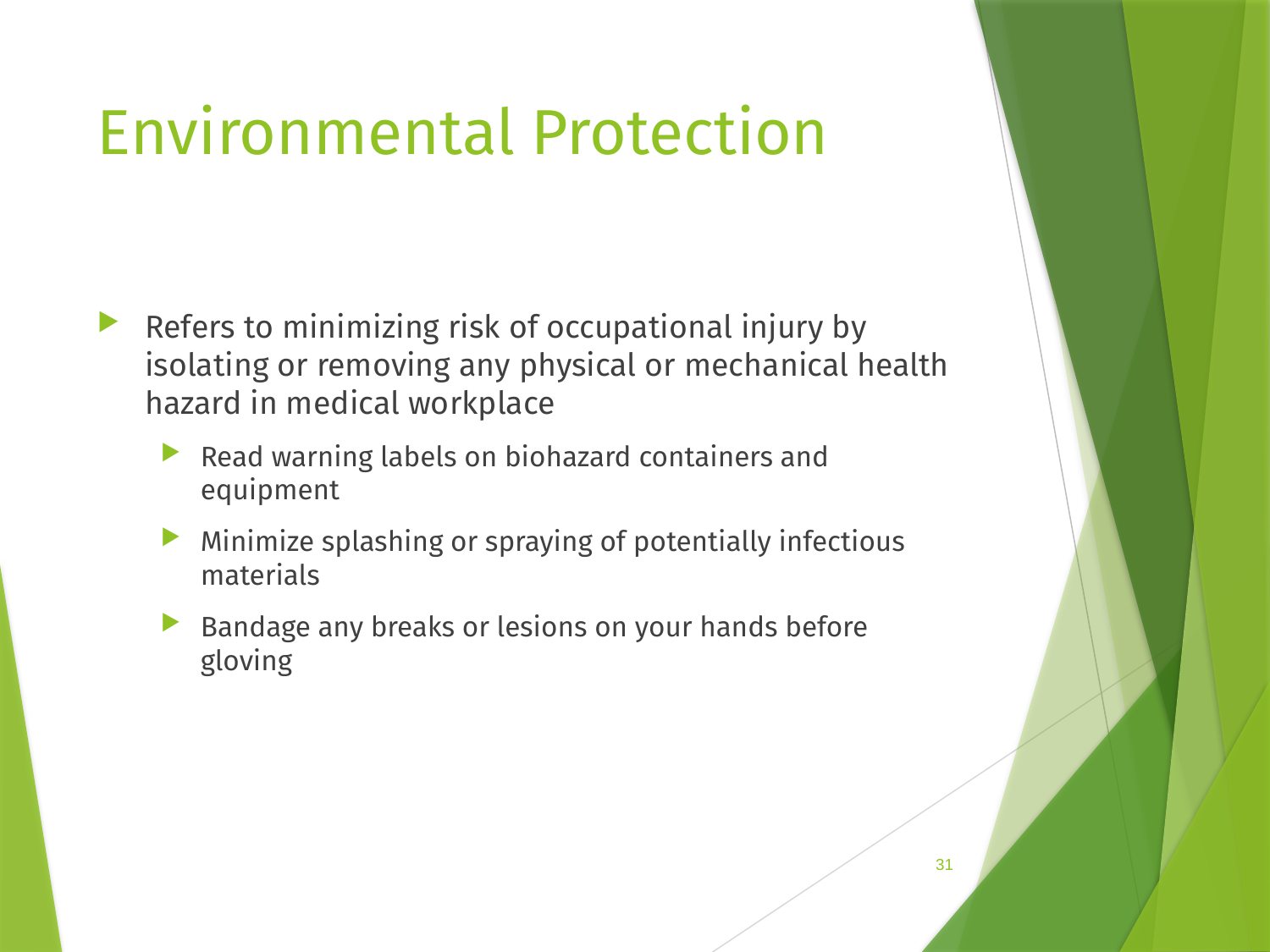

# Environmental Protection
Refers to minimizing risk of occupational injury by isolating or removing any physical or mechanical health hazard in medical workplace
Read warning labels on biohazard containers and equipment
Minimize splashing or spraying of potentially infectious materials
Bandage any breaks or lesions on your hands before gloving

 31